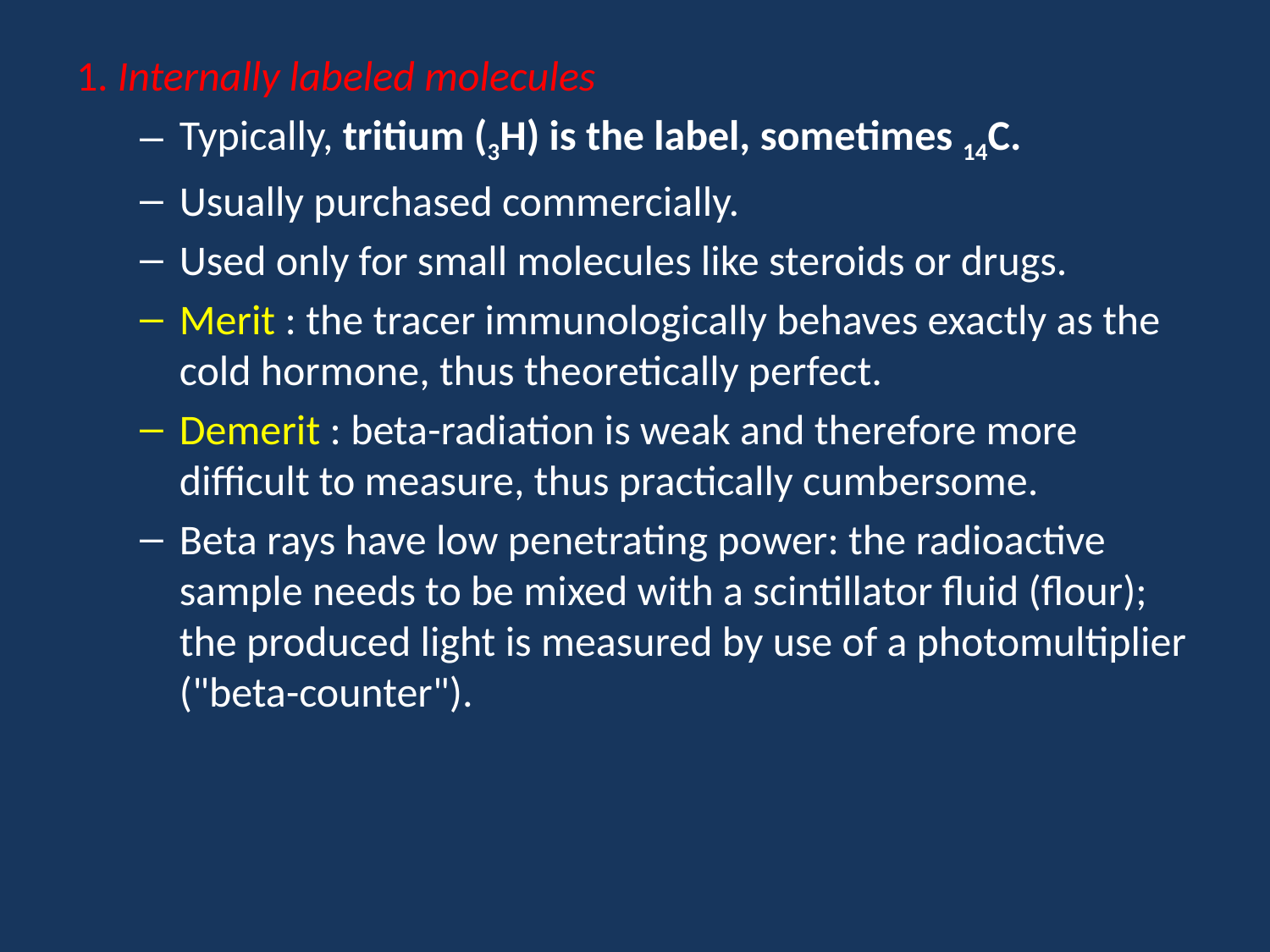

1. Internally labeled molecules
Typically, tritium (3H) is the label, sometimes 14C.
Usually purchased commercially.
Used only for small molecules like steroids or drugs.
Merit : the tracer immunologically behaves exactly as the cold hormone, thus theoretically perfect.
Demerit : beta-radiation is weak and therefore more difficult to measure, thus practically cumbersome.
Beta rays have low penetrating power: the radioactive sample needs to be mixed with a scintillator fluid (flour); the produced light is measured by use of a photomultiplier ("beta-counter").